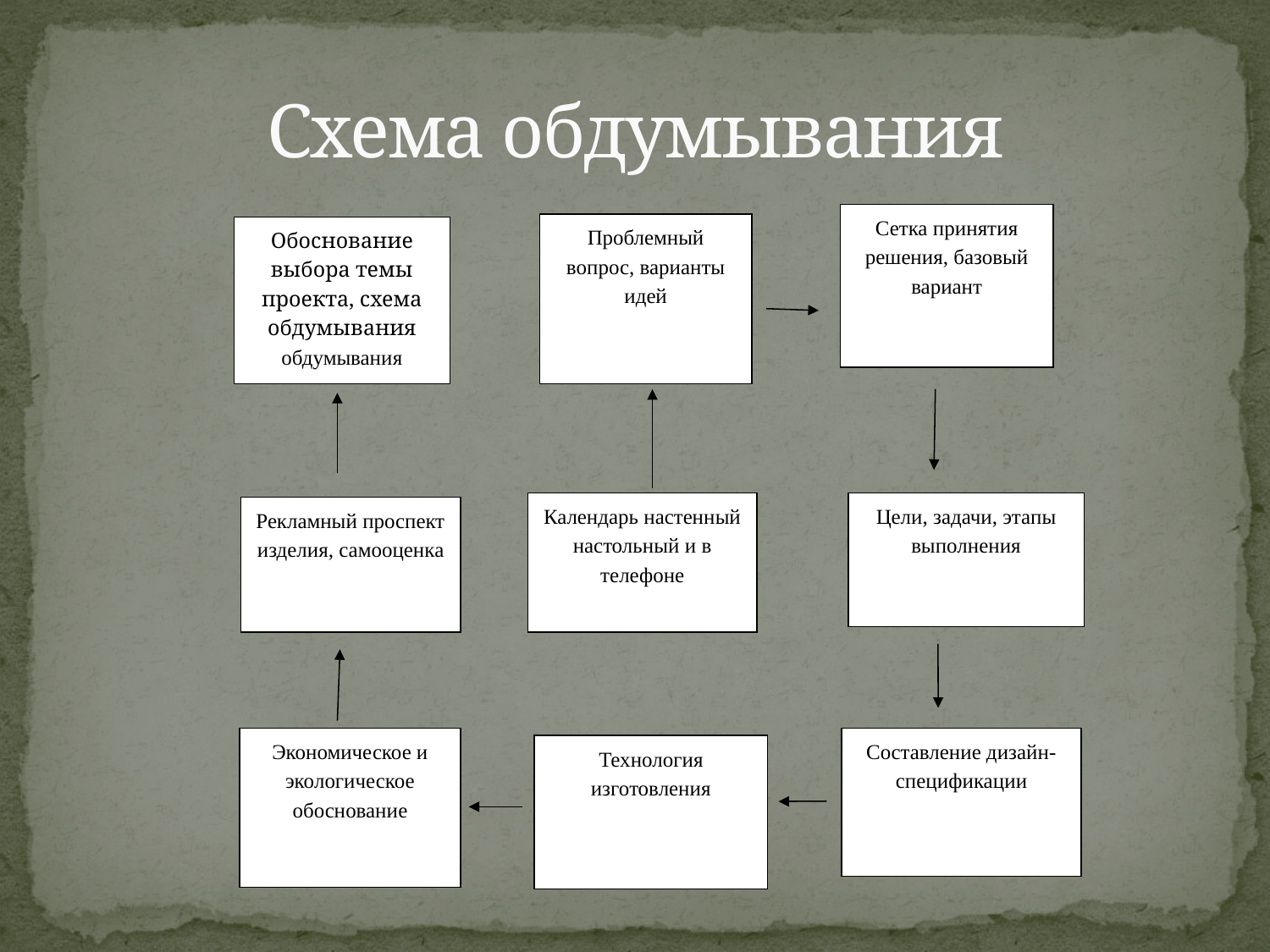

# Схема обдумывания
Сетка принятия решения, базовый вариант
Проблемный вопрос, варианты идей
ос, варианты идей
Обоснование выбора темы проекта, схема обдумывания обдумывания
Календарь настенный настольный и в телефоне
Цели, задачи, этапы выполнения
и, этапы выполнения
Рекламный проспект изделия, самооценка

Экономическое и экологическое обоснование
Составление дизайн-спецификации
Технология изготовления